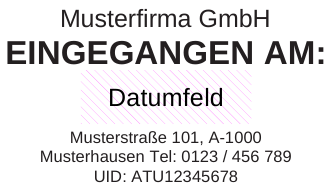

# Musterfirma GmbH
EINGEGANGEN AM:
Datumfeld

Musterstraße 101, A-1000 Musterhausen Tel: 0123 / 456 789
UID: ATU12345678